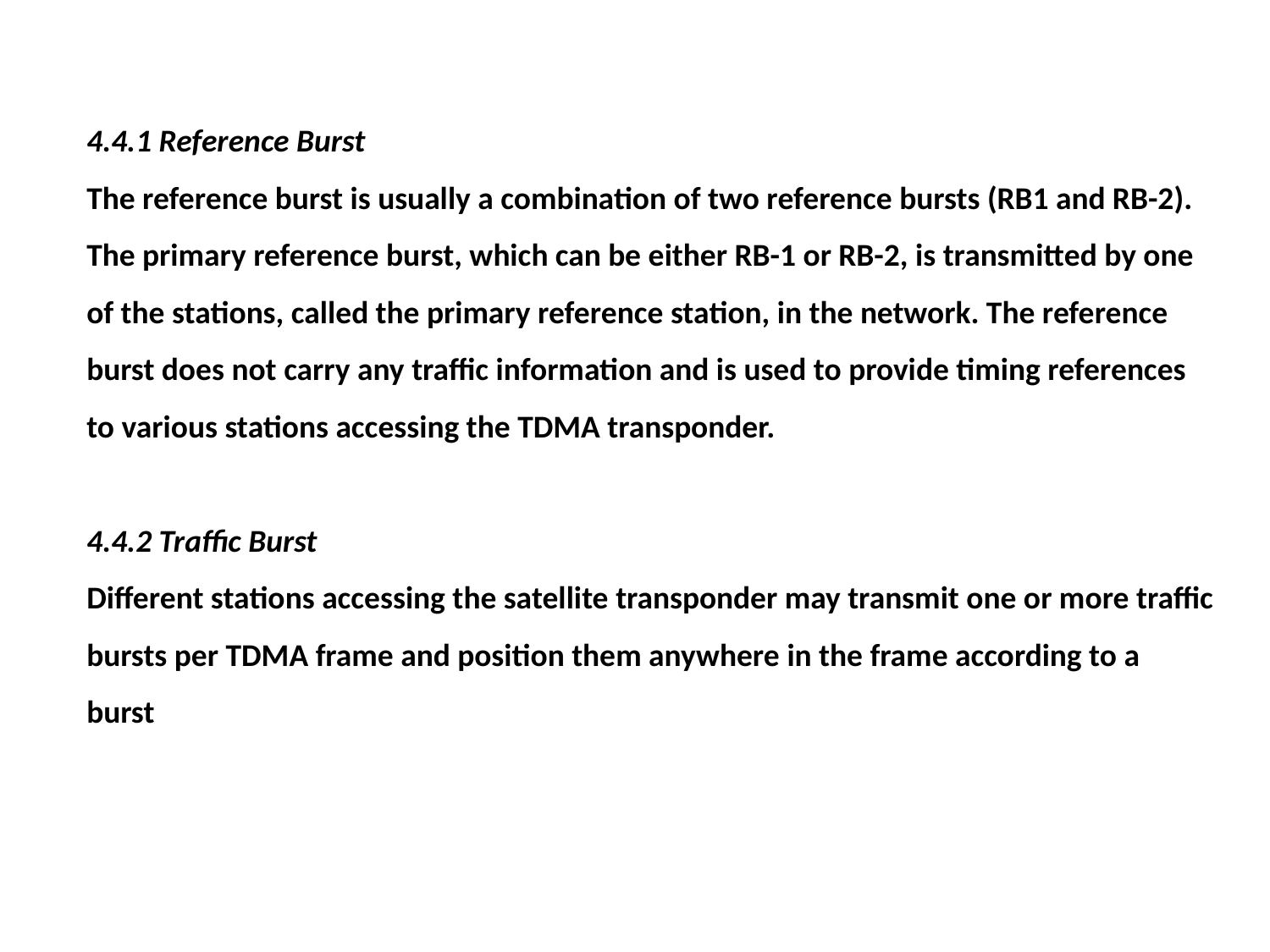

4.4.1 Reference Burst
The reference burst is usually a combination of two reference bursts (RB1 and RB-2). The primary reference burst, which can be either RB-1 or RB-2, is transmitted by one of the stations, called the primary reference station, in the network. The reference burst does not carry any traffic information and is used to provide timing references to various stations accessing the TDMA transponder.

4.4.2 Traffic Burst
Different stations accessing the satellite transponder may transmit one or more traffic bursts per TDMA frame and position them anywhere in the frame according to a burst